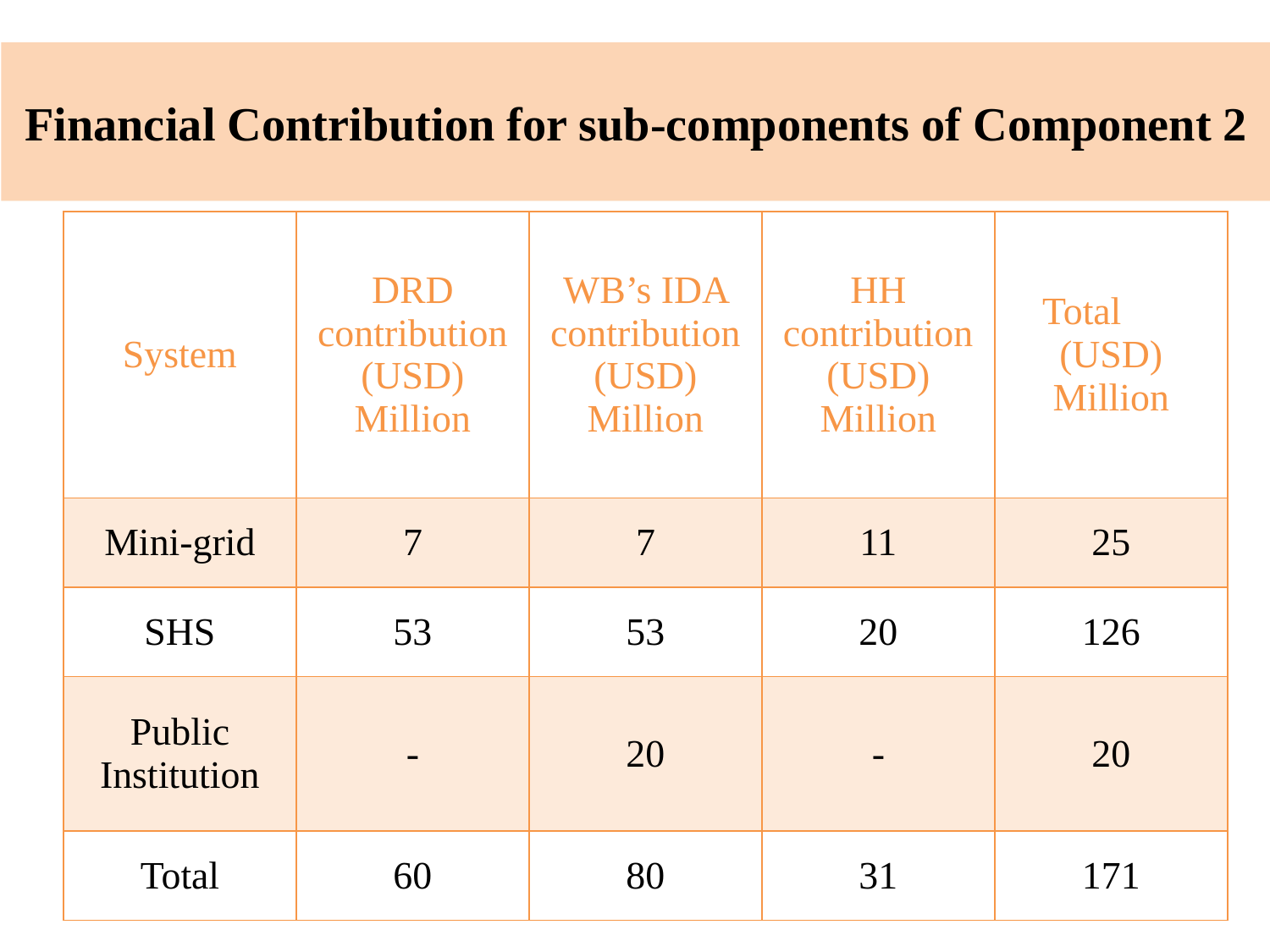

# Financial Contribution for sub-components of Component 2
| System | DRD contribution (USD) Million | WB’s IDA contribution (USD) Million | HH contribution (USD) Million | Total (USD) Million |
| --- | --- | --- | --- | --- |
| Mini-grid | 7 | 7 | 11 | 25 |
| SHS | 53 | 53 | 20 | 126 |
| Public Institution | - | 20 | - | 20 |
| Total | 60 | 80 | 31 | 171 |